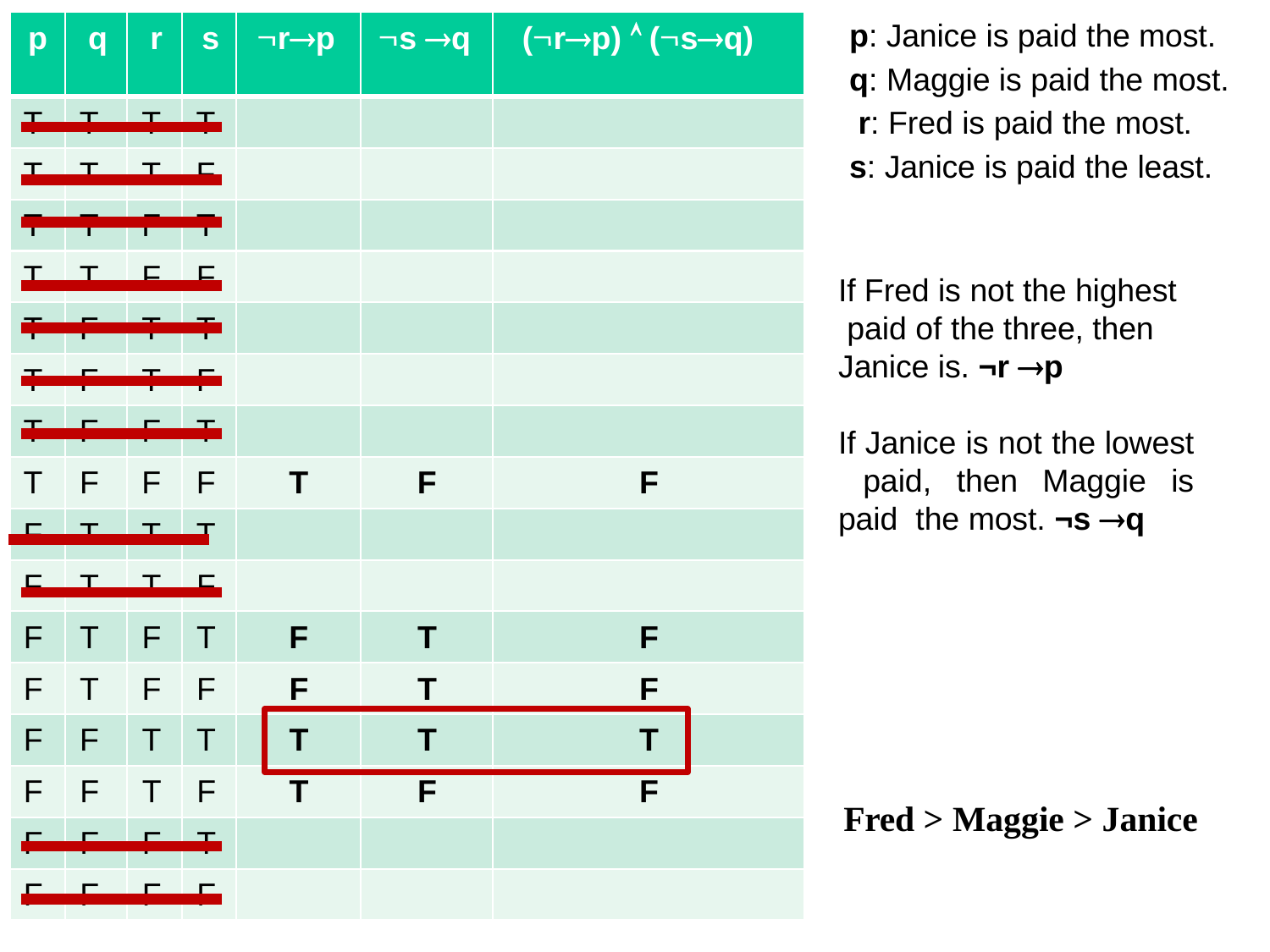

# p: Janice is paid the most.  q: Maggie is paid the most.  r: Fred is paid the most.
s: Janice is paid the least.

p	q	r	s	¬r→p	¬s →q	(¬r→p) ∧ (¬s→q)
T	T	T	T

T	T	T	F

T	T	F	T

T	T	F	F
If Fred is not the highest  paid of the three, then  Janice is. ¬r →p

T	F	T	T

T	F	T	F

T	F	F	T
If Janice is not the lowest  paid, then Maggie is paid  the most. ¬s →q

T	F	F	F
T
F
F

F	T	T	T

F	T	T	F

F	T	F	T
F
T
F
F	T	F	F
F
T
F
F	F	T	T
T
T
T
F	F	T	F
T
F
F
Fred > Maggie > Janice
F	F	F	T

F	F	F	F